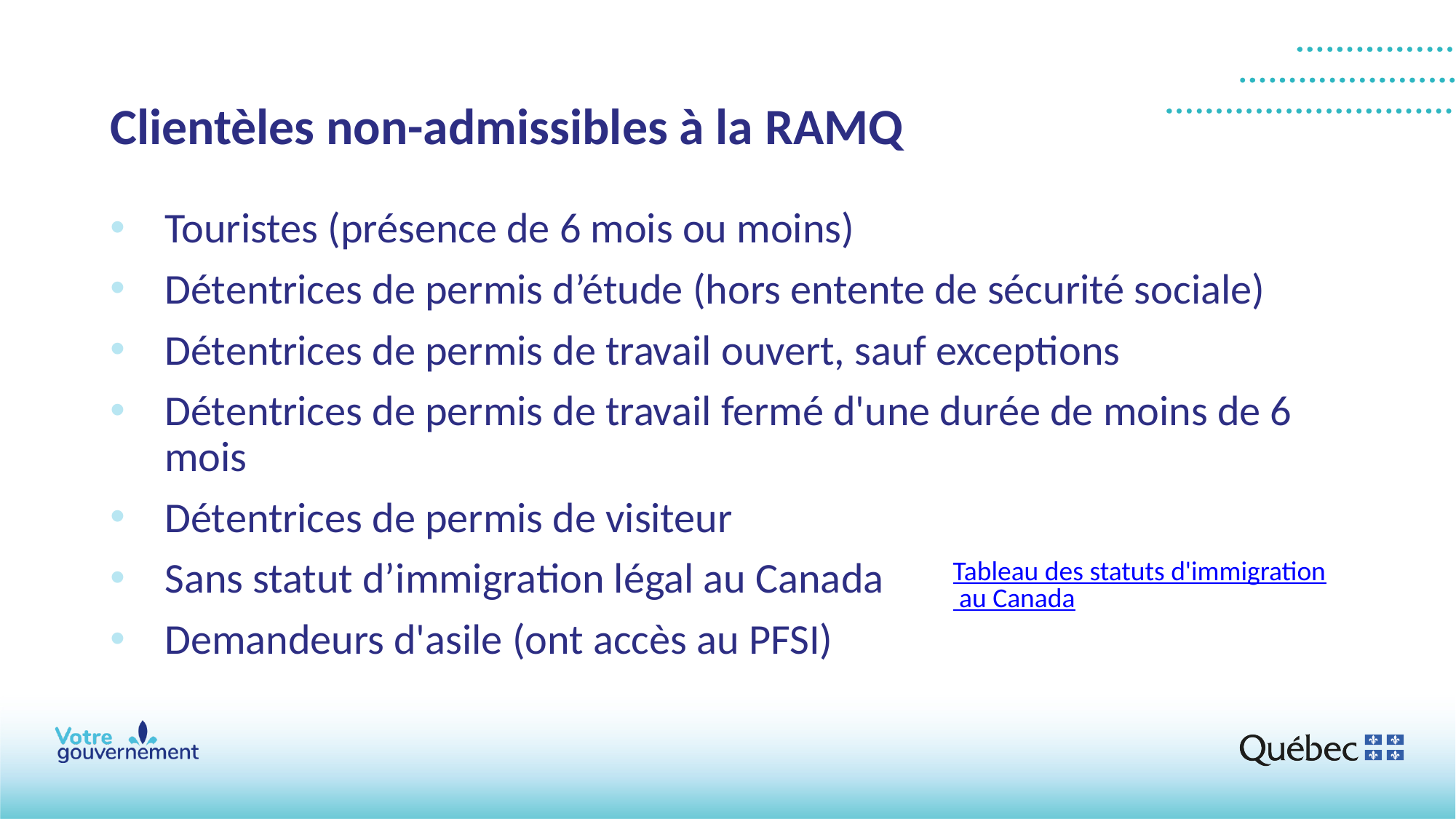

# Clientèles non-admissibles à la RAMQ
Touristes (présence de 6 mois ou moins)
Détentrices de permis d’étude (hors entente de sécurité sociale)
Détentrices de permis de travail ouvert, sauf exceptions
Détentrices de permis de travail fermé d'une durée de moins de 6 mois
Détentrices de permis de visiteur
Sans statut d’immigration légal au Canada
Demandeurs d'asile (ont accès au PFSI)

Tableau des statuts d'immigration au Canada